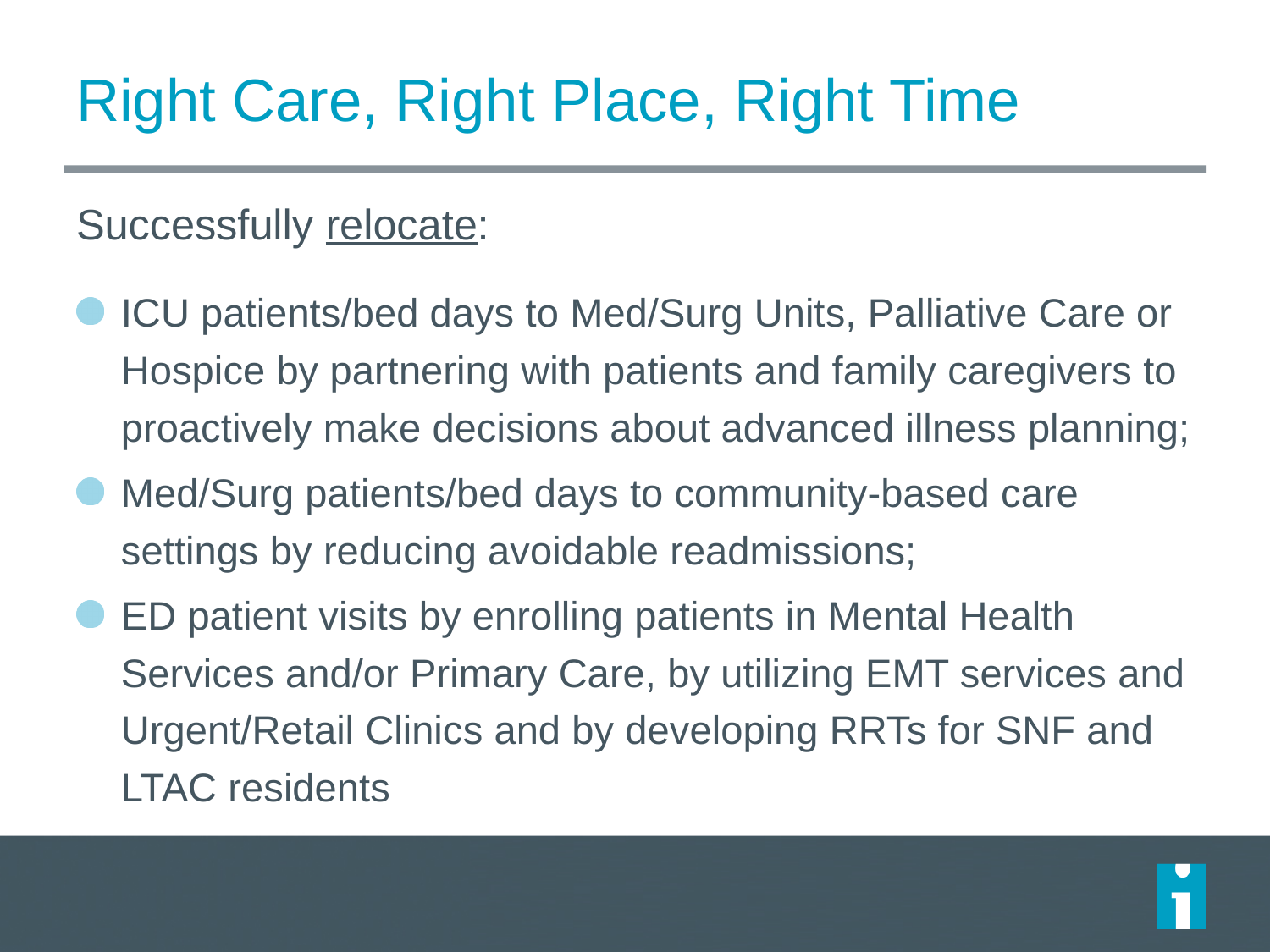

# Right Care, Right Place, Right Time
Successfully relocate:

ICU patients/bed days to Med/Surg Units, Palliative Care or Hospice by partnering with patients and family caregivers to proactively make decisions about advanced illness planning;
Med/Surg patients/bed days to community-based care settings by reducing avoidable readmissions;
ED patient visits by enrolling patients in Mental Health Services and/or Primary Care, by utilizing EMT services and Urgent/Retail Clinics and by developing RRTs for SNF and LTAC residents